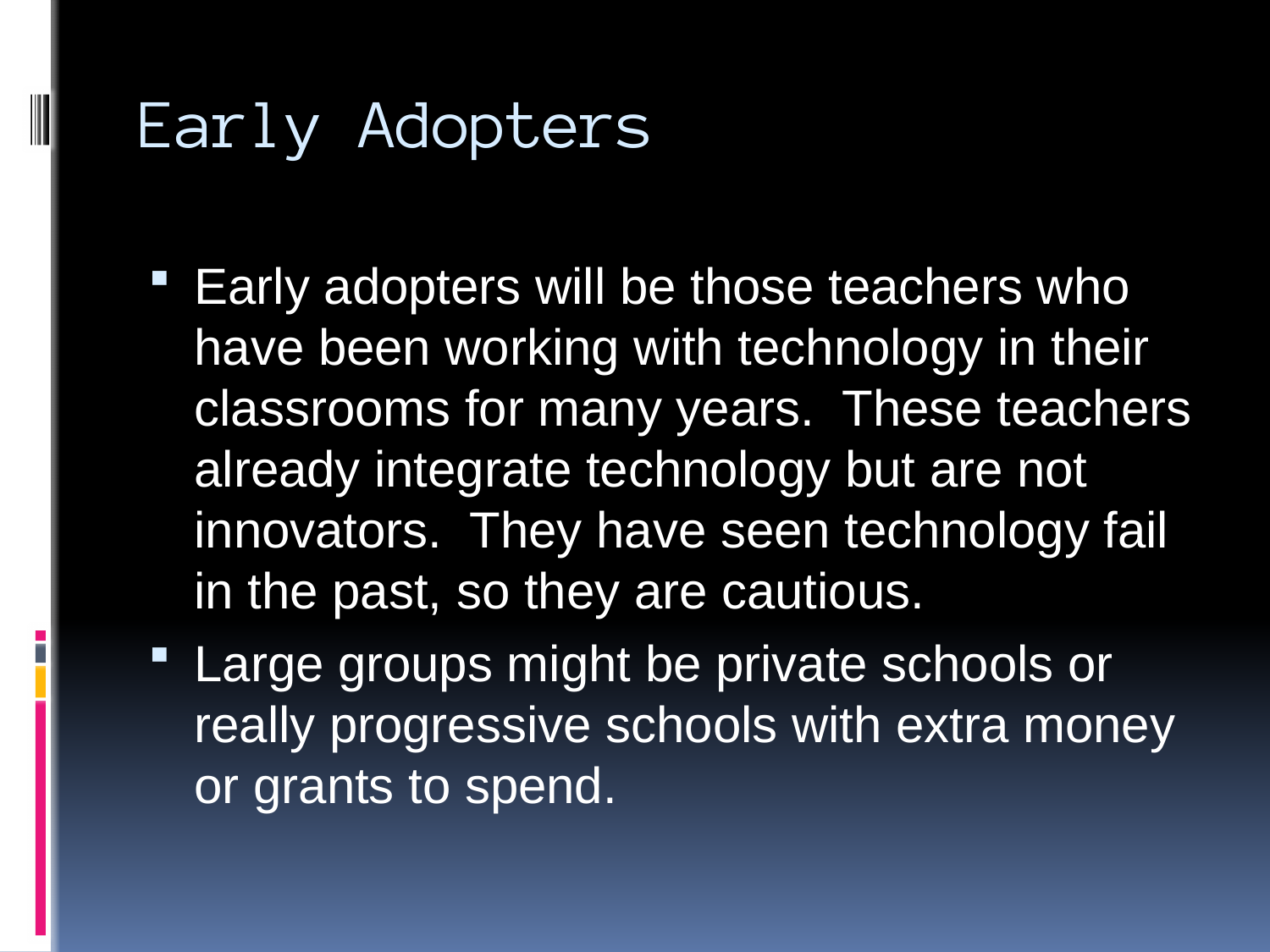

# Early Adopters
Early adopters will be those teachers who  have been working with technology in their classrooms for many years.  These teachers already integrate technology but are not innovators.  They have seen technology fail in the past, so they are cautious.
Large groups might be private schools or really progressive schools with extra money or grants to spend.